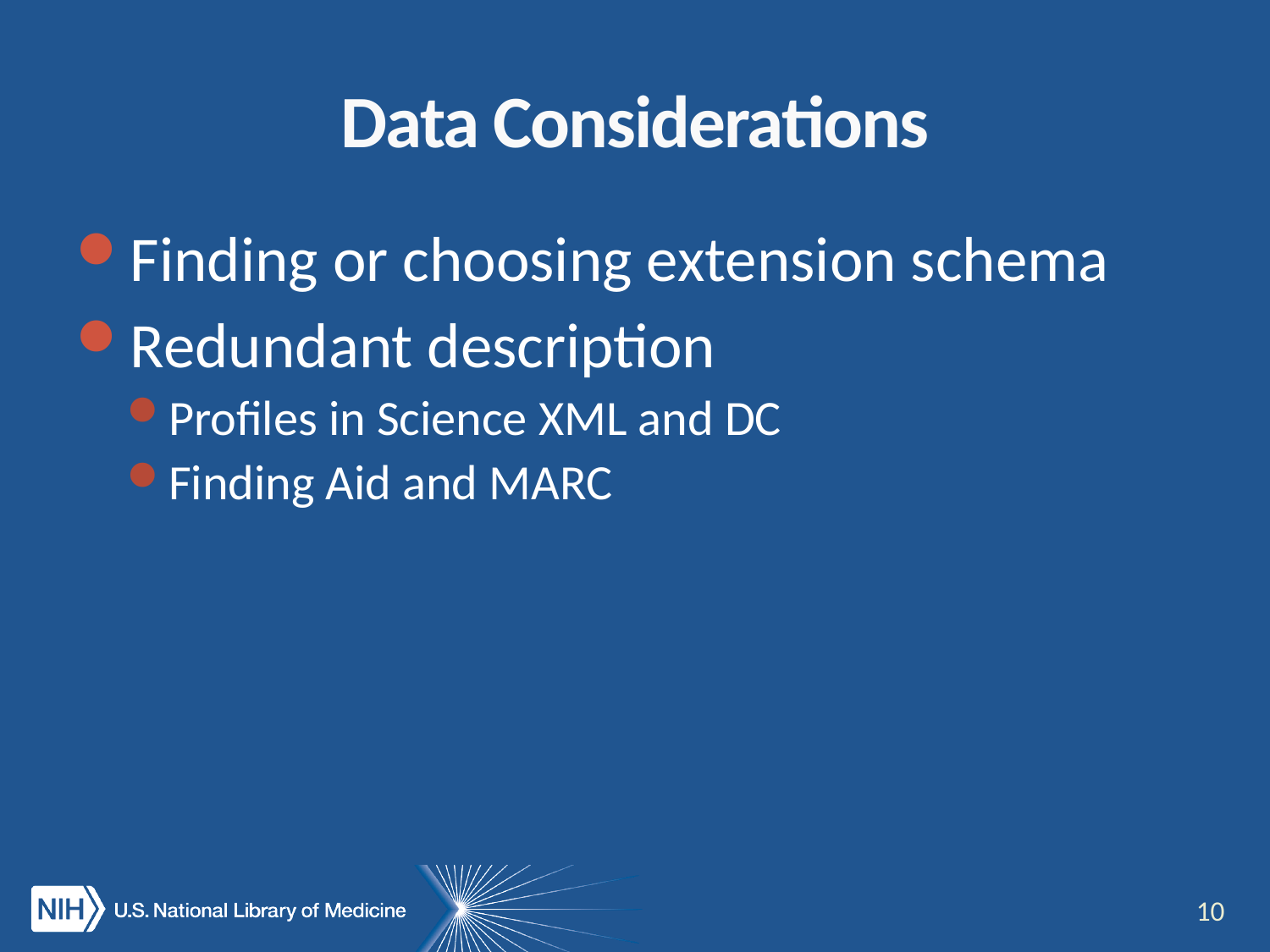

# Data Considerations
Finding or choosing extension schema
Redundant description
Profiles in Science XML and DC
Finding Aid and MARC
10